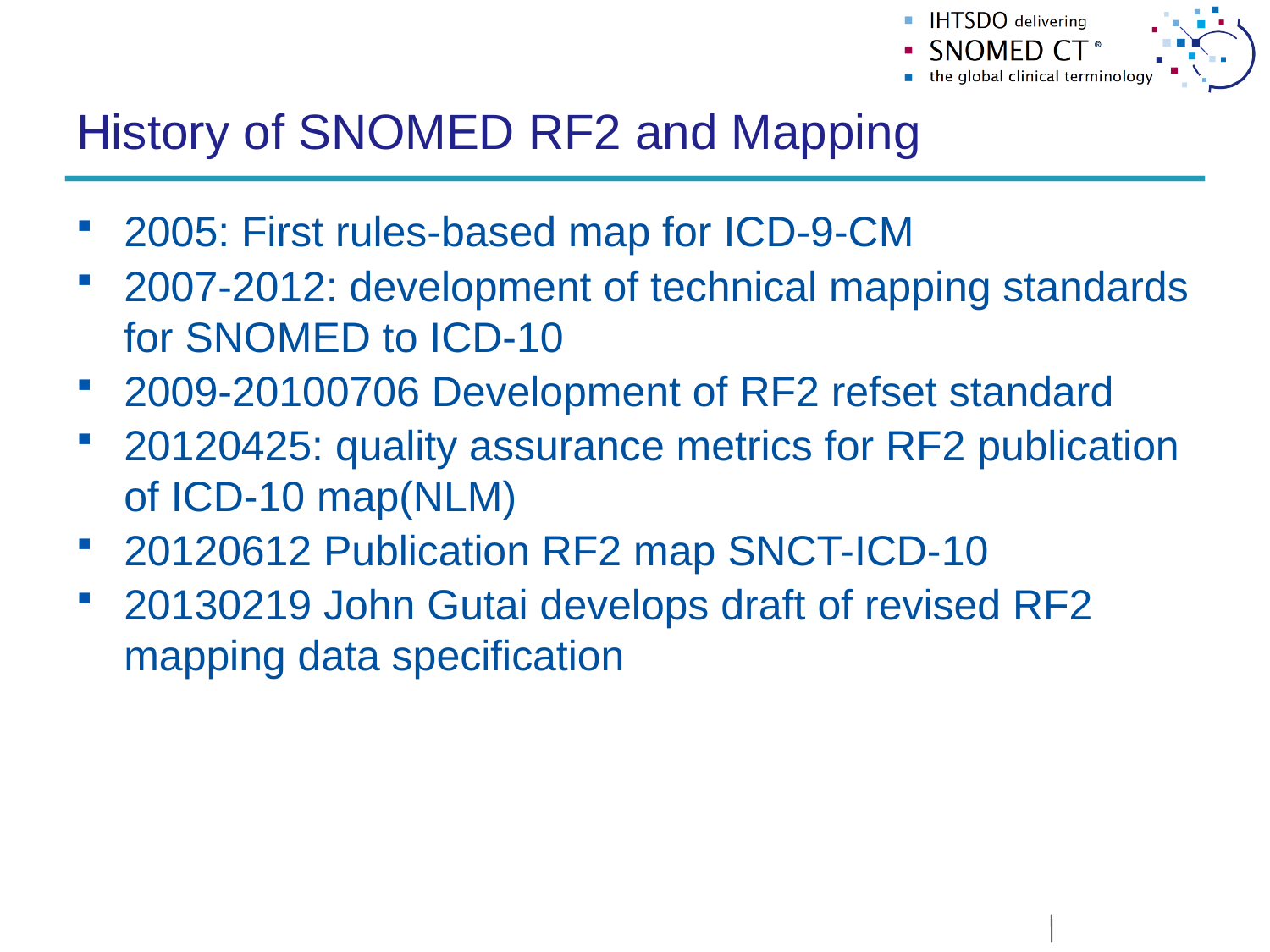

# History of SNOMED RF2 and Mapping
2005: First rules-based map for ICD-9-CM
2007-2012: development of technical mapping standards for SNOMED to ICD-10
2009-20100706 Development of RF2 refset standard
20120425: quality assurance metrics for RF2 publication of ICD-10 map(NLM)
20120612 Publication RF2 map SNCT-ICD-10
20130219 John Gutai develops draft of revised RF2 mapping data specification